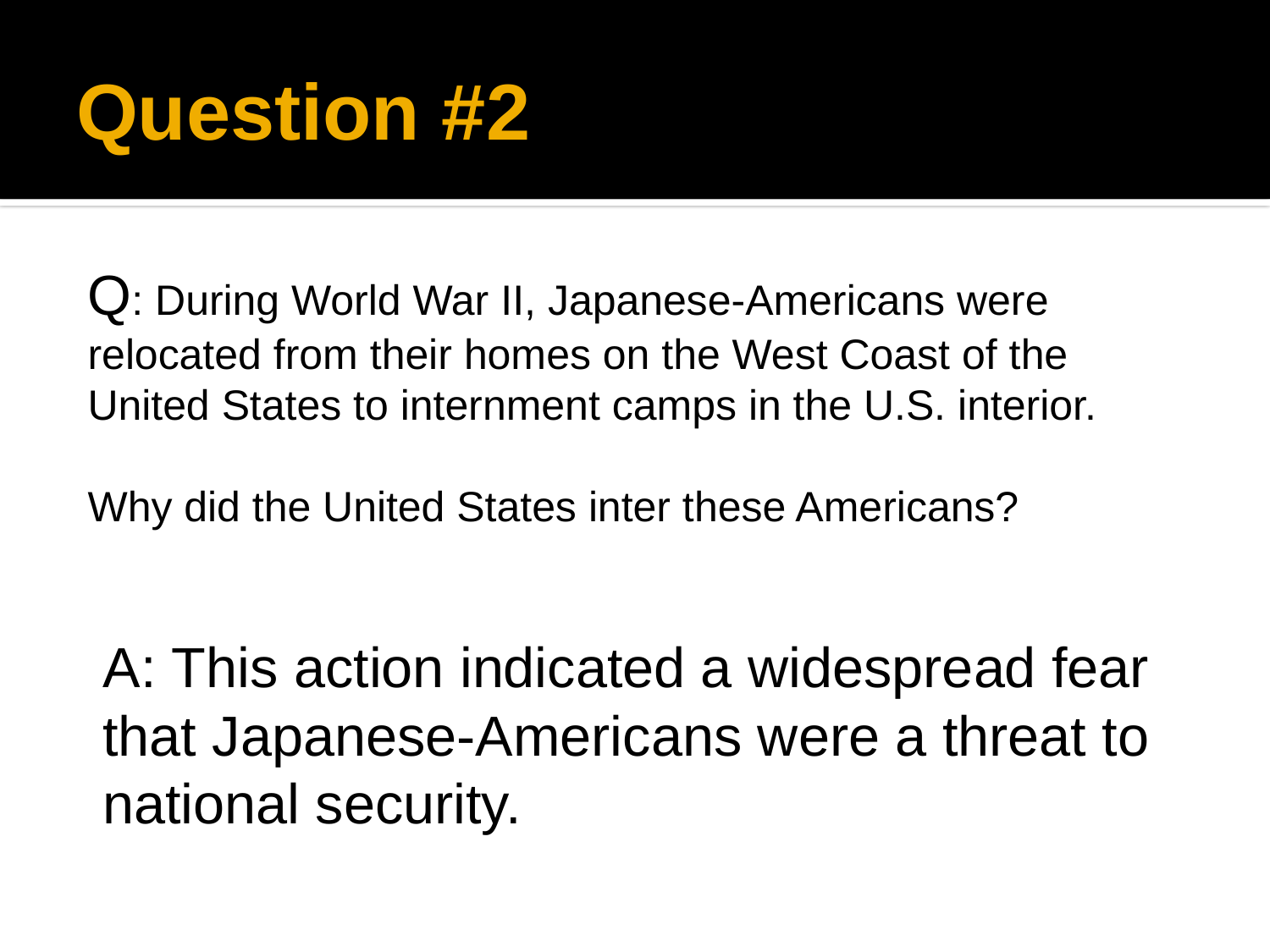

# Question #2
Q: During World War II, Japanese-Americans were relocated from their homes on the West Coast of the United States to internment camps in the U.S. interior.

Why did the United States inter these Americans?

A: This action indicated a widespread fear that Japanese-Americans were a threat to national security.